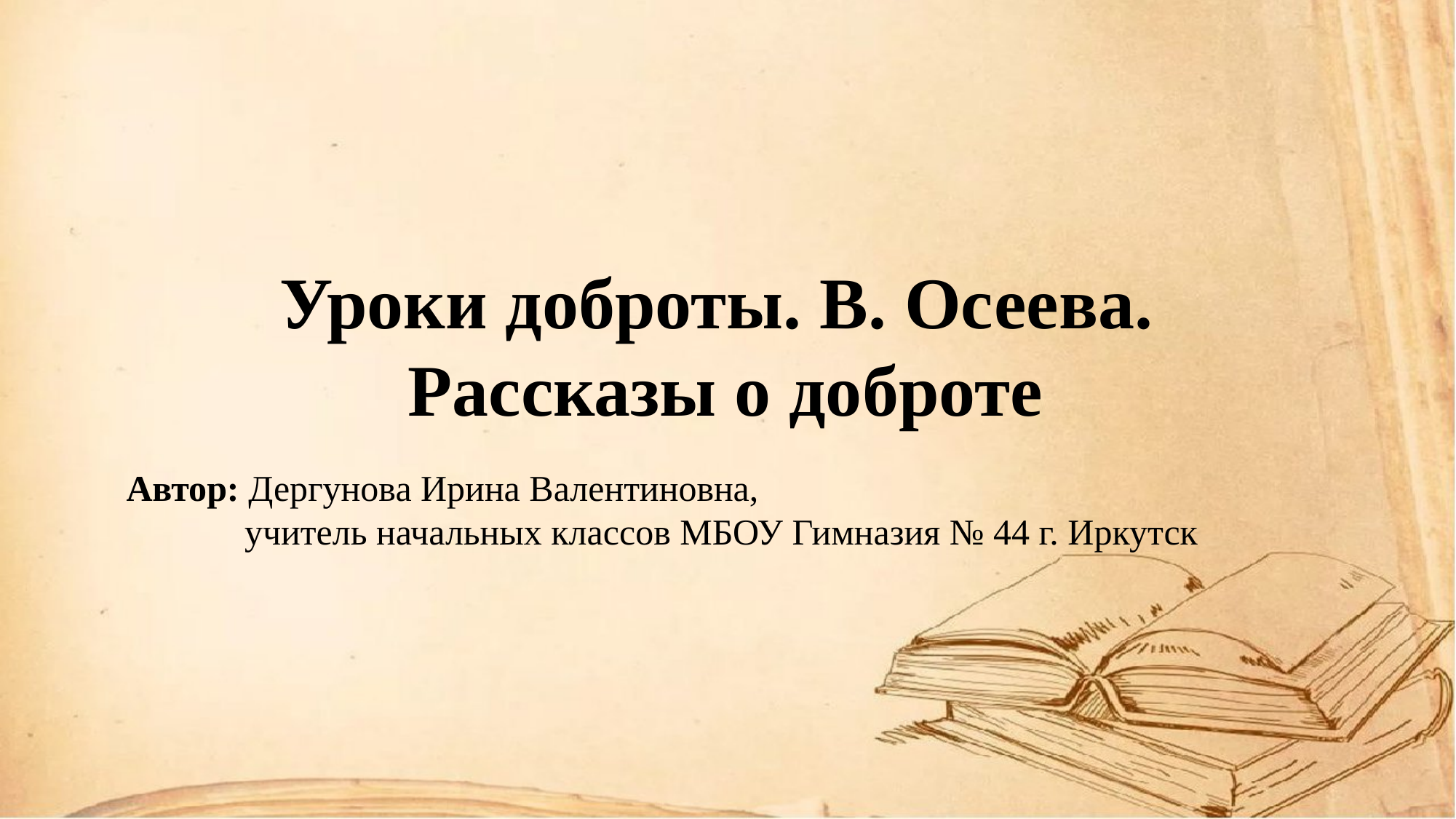

Уроки доброты. В. Осеева.
 Рассказы о доброте
Автор: Дергунова Ирина Валентиновна,
         	 учитель начальных классов МБОУ Гимназия № 44 г. Иркутск